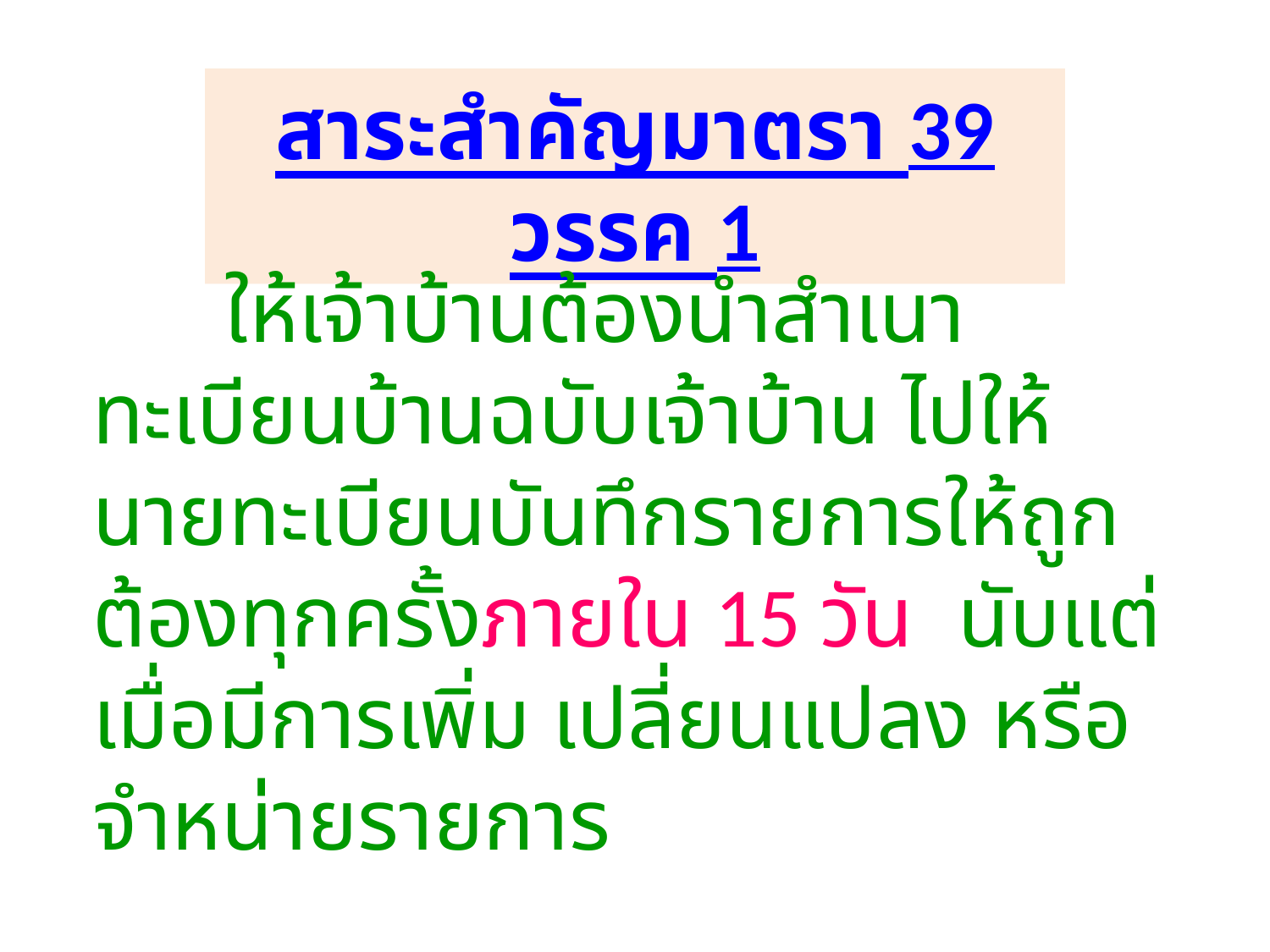

สาระสำคัญมาตรา 39 วรรค 1
      ให้เจ้าบ้านต้องนำสำเนาทะเบียนบ้านฉบับเจ้าบ้าน ไปให้นายทะเบียนบันทึกรายการให้ถูกต้องทุกครั้งภายใน 15 วัน  นับแต่เมื่อมีการเพิ่ม เปลี่ยนแปลง หรือจำหน่ายรายการ